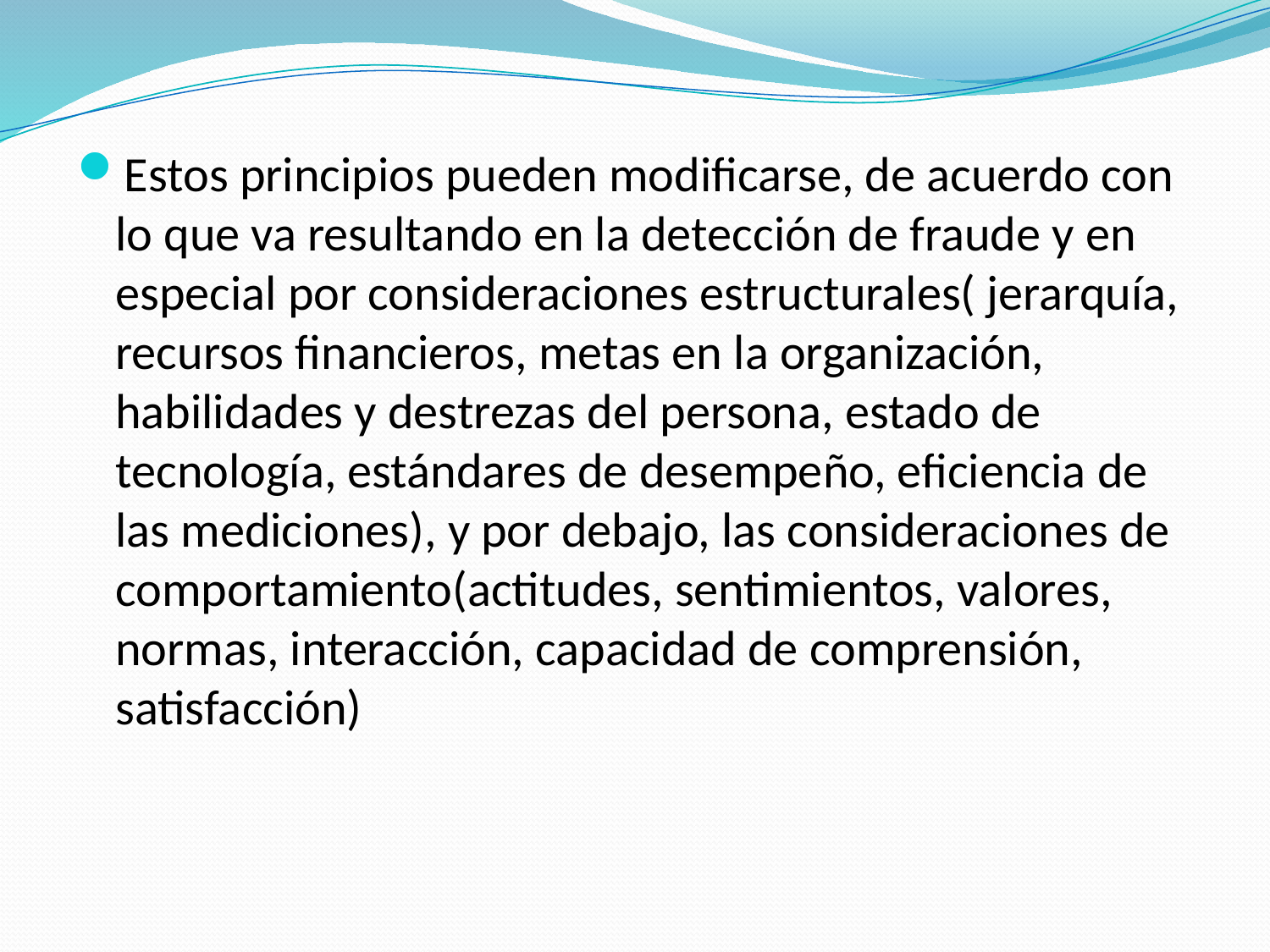

Estos principios pueden modificarse, de acuerdo con lo que va resultando en la detección de fraude y en especial por consideraciones estructurales( jerarquía, recursos financieros, metas en la organización, habilidades y destrezas del persona, estado de tecnología, estándares de desempeño, eficiencia de las mediciones), y por debajo, las consideraciones de comportamiento(actitudes, sentimientos, valores, normas, interacción, capacidad de comprensión, satisfacción)